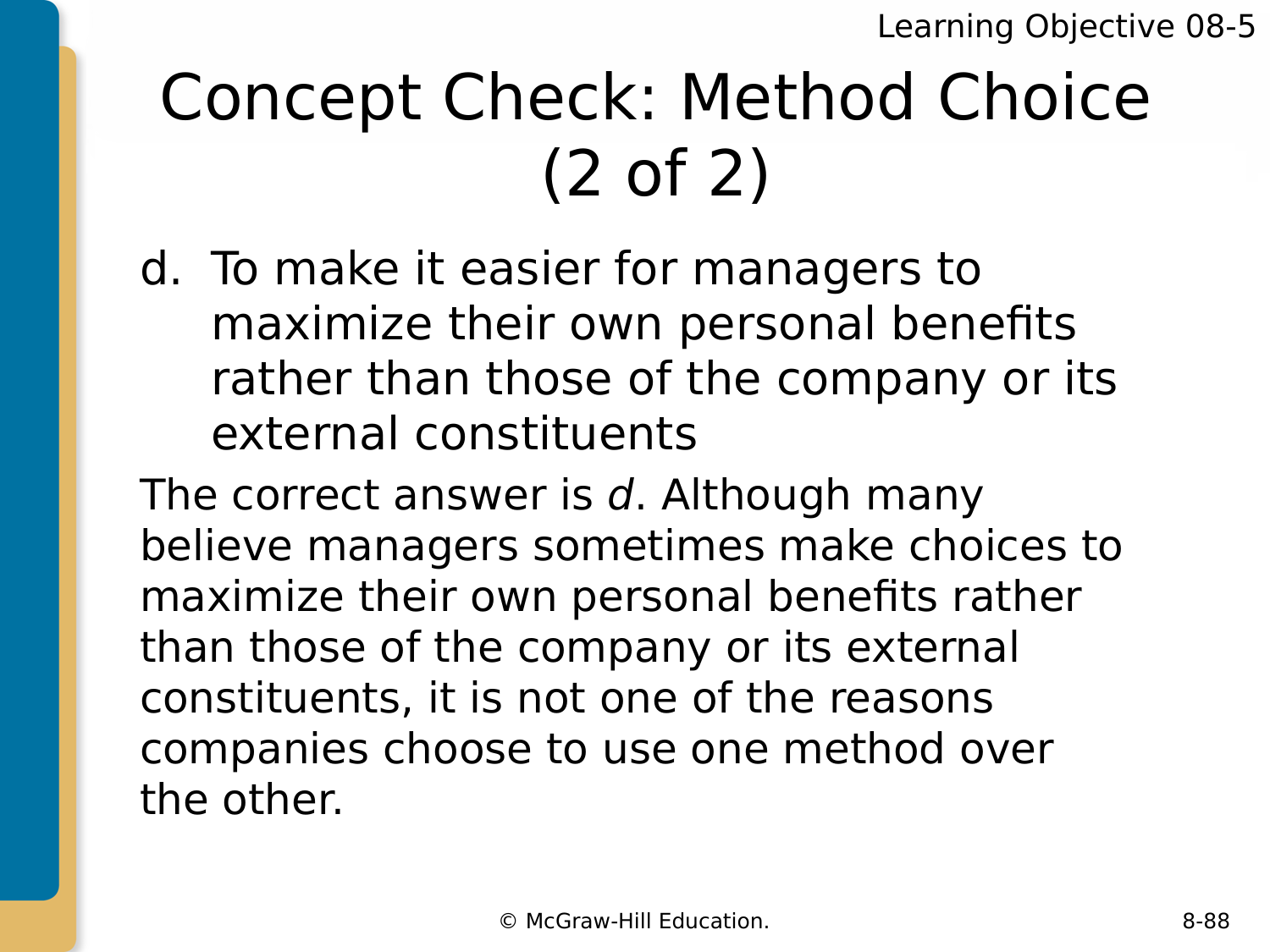

Learning Objective 08-5
# Concept Check: Method Choice (2 of 2)
To make it easier for managers to maximize their own personal benefits rather than those of the company or its external constituents
The correct answer is d. Although many believe managers sometimes make choices to maximize their own personal benefits rather than those of the company or its external constituents, it is not one of the reasons companies choose to use one method over the other.